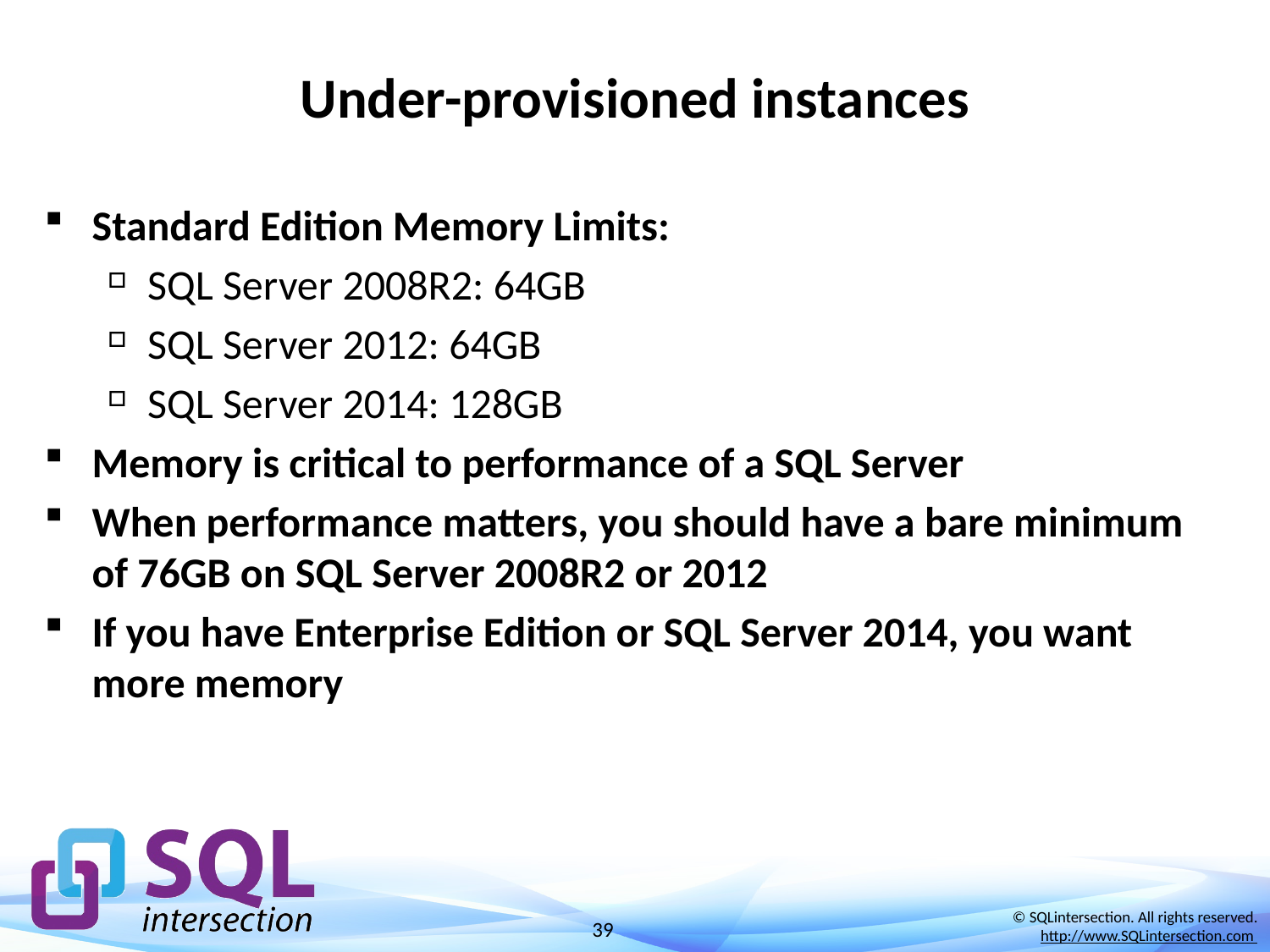

# Under-provisioned instances
Standard Edition Memory Limits:
SQL Server 2008R2: 64GB
SQL Server 2012: 64GB
SQL Server 2014: 128GB
Memory is critical to performance of a SQL Server
When performance matters, you should have a bare minimum of 76GB on SQL Server 2008R2 or 2012
If you have Enterprise Edition or SQL Server 2014, you want more memory